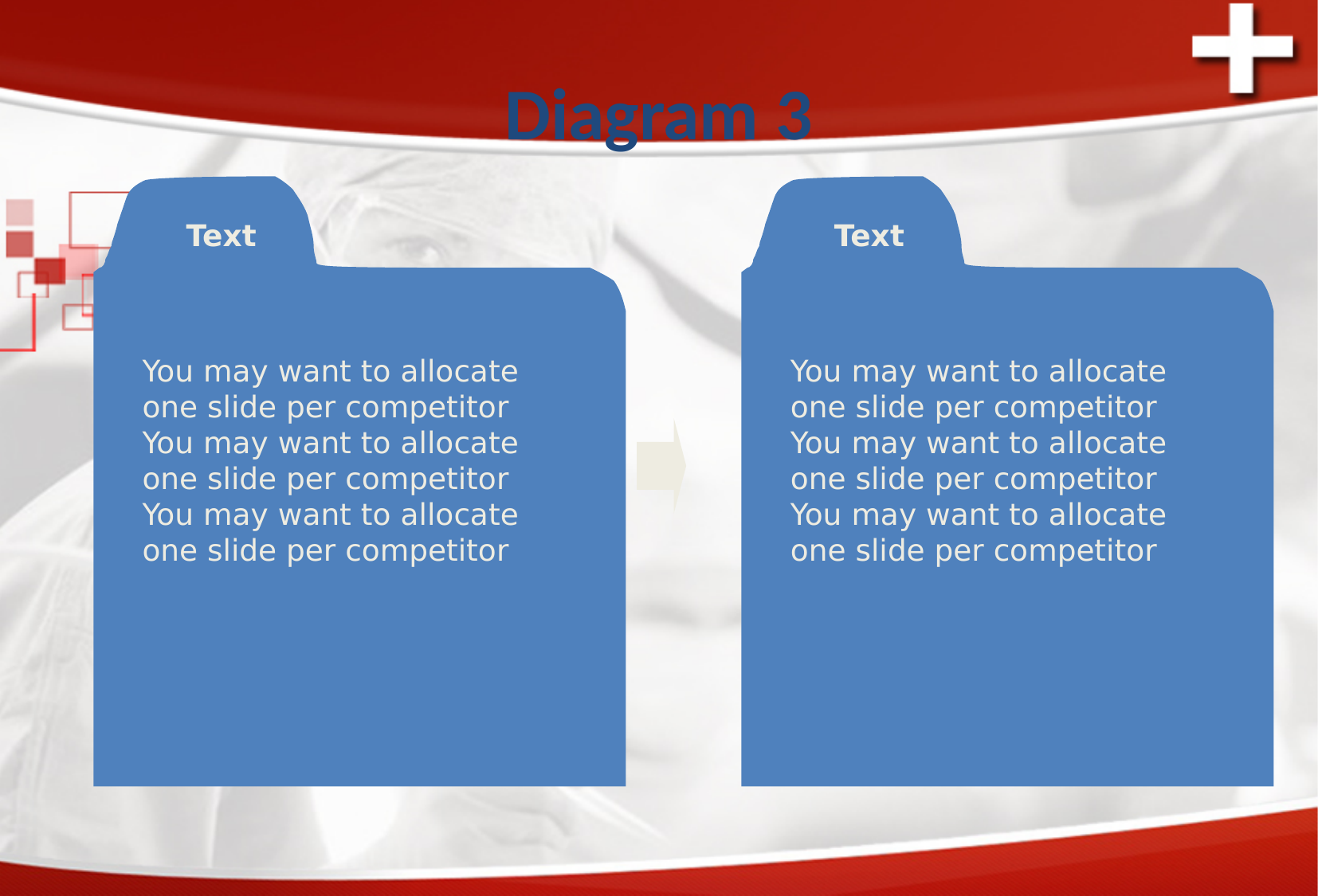

# Diagram 3

Text
Text
You may want to allocate one slide per competitor
You may want to allocate one slide per competitor
You may want to allocate one slide per competitor

You may want to allocate one slide per competitor
You may want to allocate one slide per competitor
You may want to allocate one slide per competitor